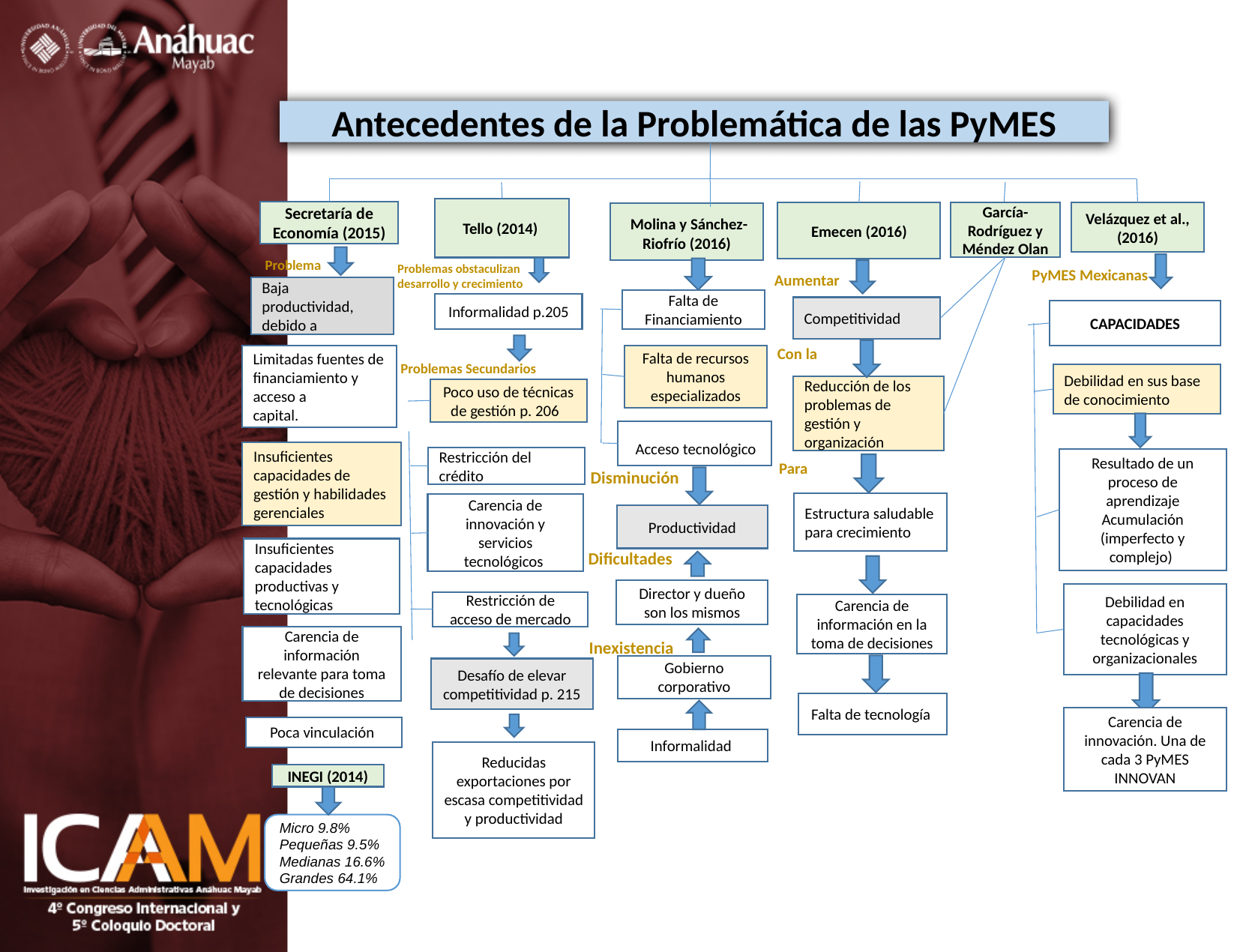

Antecedentes de la Problemática de las PyMES
Tello (2014)
Secretaría de Economía (2015)
García-Rodríguez y Méndez Olan
Velázquez et al., (2016)
Emecen (2016)
 Molina y Sánchez-Riofrío (2016)

Problema

Problemas obstaculizan desarrollo y crecimiento

Aumentar

PyMES Mexicanas

Baja productividad, debido a

Falta de Financiamiento
Informalidad p.205
Competitividad
CAPACIDADES

Con la

Limitadas fuentes de financiamiento y acceso a
capital.
Falta de recursos humanos especializados
Problemas Secundarios
Debilidad en sus base de conocimiento
Reducción de los problemas de gestión y organización
Poco uso de técnicas de gestión p. 206

 Acceso tecnológico
Insuficientes capacidades de gestión y habilidades gerenciales
Para
Restricción del crédito
Resultado de un proceso de aprendizaje Acumulación (imperfecto y complejo)

Disminución

Estructura saludable para crecimiento
Carencia de innovación y servicios tecnológicos
Productividad
Insuficientes capacidades productivas y tecnológicas
Dificultades

Director y dueño son los mismos
Debilidad en capacidades tecnológicas y organizacionales
Restricción de acceso de mercado
Carencia de información en la toma de decisiones
Carencia de información relevante para toma de decisiones

Inexistencia

Gobierno corporativo
Desafío de elevar competitividad p. 215

Falta de tecnología

Carencia de innovación. Una de cada 3 PyMES INNOVAN

Poca vinculación
Informalidad
Reducidas exportaciones por escasa competitividad y productividad
INEGI (2014)

Micro 9.8%
Pequeñas 9.5%
Medianas 16.6%
Grandes 64.1%